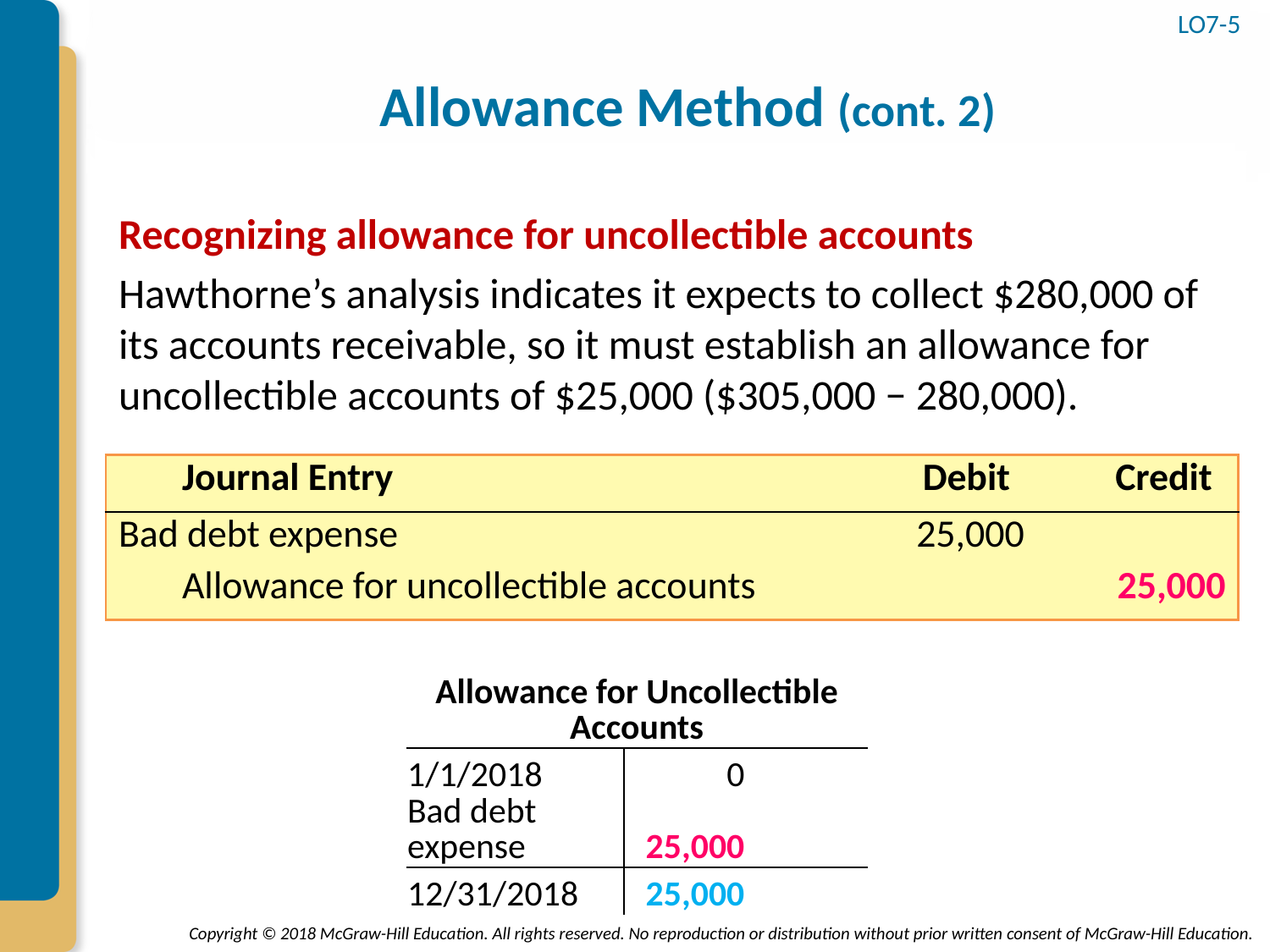

# Allowance Method (cont. 2)
LO7-5
Recognizing allowance for uncollectible accounts
Hawthorne’s analysis indicates it expects to collect $280,000 of its accounts receivable, so it must establish an allowance for uncollectible accounts of $25,000 ($305,000 − 280,000).
| Journal Entry | Debit | Credit |
| --- | --- | --- |
| Bad debt expense | 25,000 |  |
| Allowance for uncollectible accounts |  | 25,000 |
| Allowance for Uncollectible Accounts |  |  |
| --- | --- | --- |
| 1/1/2018 | 0 |  |
| Bad debt expense | 25,000 |  |
| 12/31/2018 | 25,000 |  |